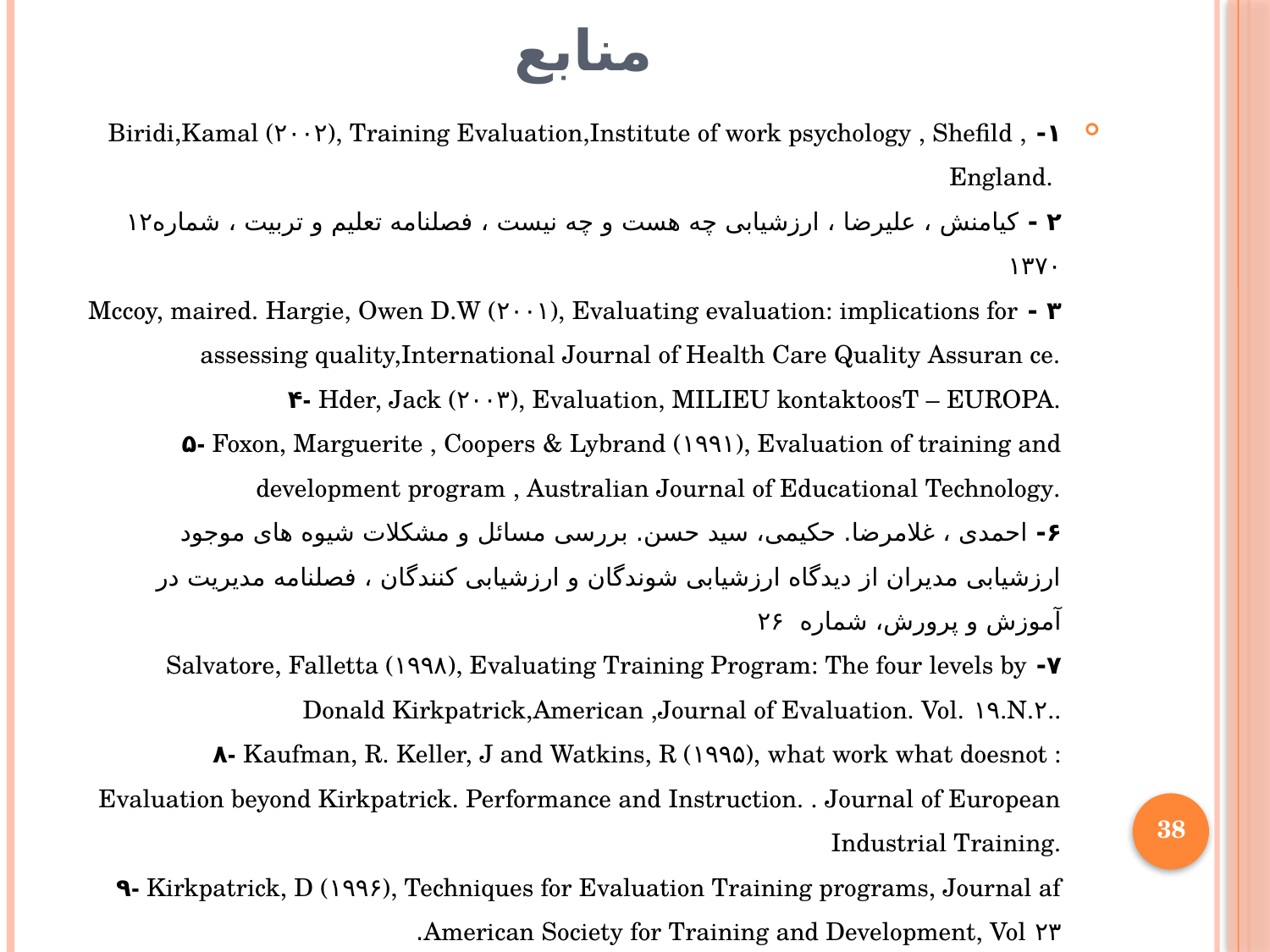

# منابع
۱- Biridi,Kamal (۲۰۰۲), Training Evaluation,Institute of work psychology , Shefild , England. 
۲ - کیامنش ، علیرضا ، ارزشیابی چه هست و چه نیست ، فصلنامه تعلیم و تربیت ، شماره۱۲ ۱۳۷۰
۳ - Mccoy, maired. Hargie, Owen D.W (۲۰۰۱), Evaluating evaluation: implications for assessing quality,International Journal of Health Care Quality Assuran ce.
۴- Hder, Jack (۲۰۰۳), Evaluation, MILIEU kontaktoosT – EUROPA.
۵- Foxon, Marguerite , Coopers & Lybrand (۱۹۹۱), Evaluation of training and development program , Australian Journal of Educational Technology.
۶- احمدی ، غلامرضا. حکیمی، سید حسن. بررسی مسائل و مشکلات شیوه های موجود ارزشیابی مدیران از دیدگاه ارزشیابی شوندگان و ارزشیابی کنندگان ، فصلنامه مدیریت در آموزش و پرورش‌، شماره ۲۶ 
۷- Salvatore, Falletta (۱۹۹۸), Evaluating Training Program: The four levels by Donald Kirkpatrick,American ,Journal of Evaluation. Vol. ۱۹.N.۲..
۸- Kaufman, R. Keller, J and Watkins, R (۱۹۹۵), what work what doesnot : Evaluation beyond Kirkpatrick. Performance and Instruction. . Journal of European Industrial Training.
۹- Kirkpatrick, D (۱۹۹۶), Techniques for Evaluation Training programs, Journal af American Society for Training and Development, Vol ۲۳.
عبدالحسین عباسیان: کارشناس ارشد تحقیقات آموزشی سازمان صنایع هوافضا .

38